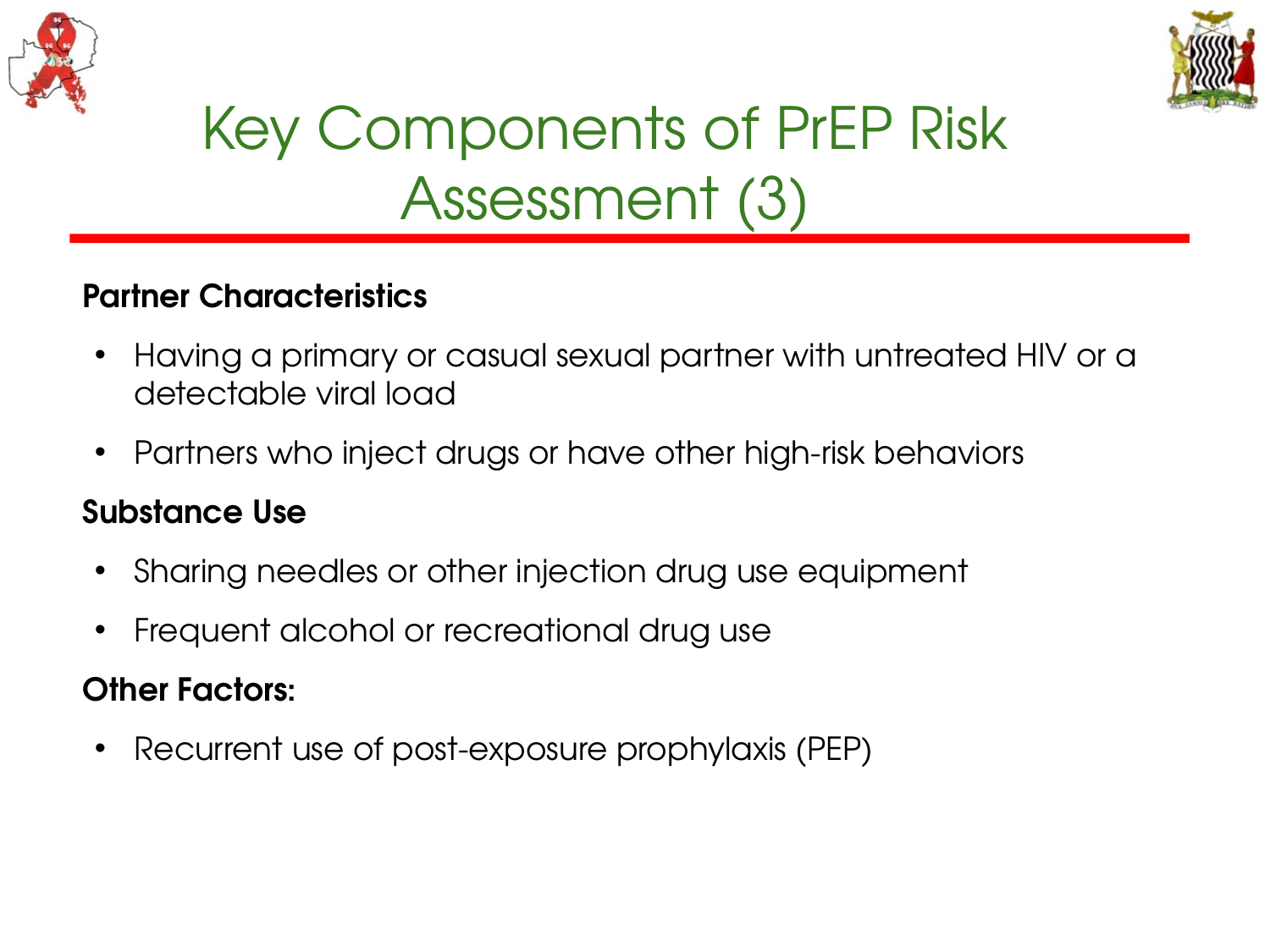

# Key Components of PrEP Risk Assessment (3)
Partner Characteristics
Having a primary or casual sexual partner with untreated HIV or a detectable viral load
Partners who inject drugs or have other high-risk behaviors
Substance Use
Sharing needles or other injection drug use equipment
Frequent alcohol or recreational drug use
Other Factors:
Recurrent use of post-exposure prophylaxis (PEP)